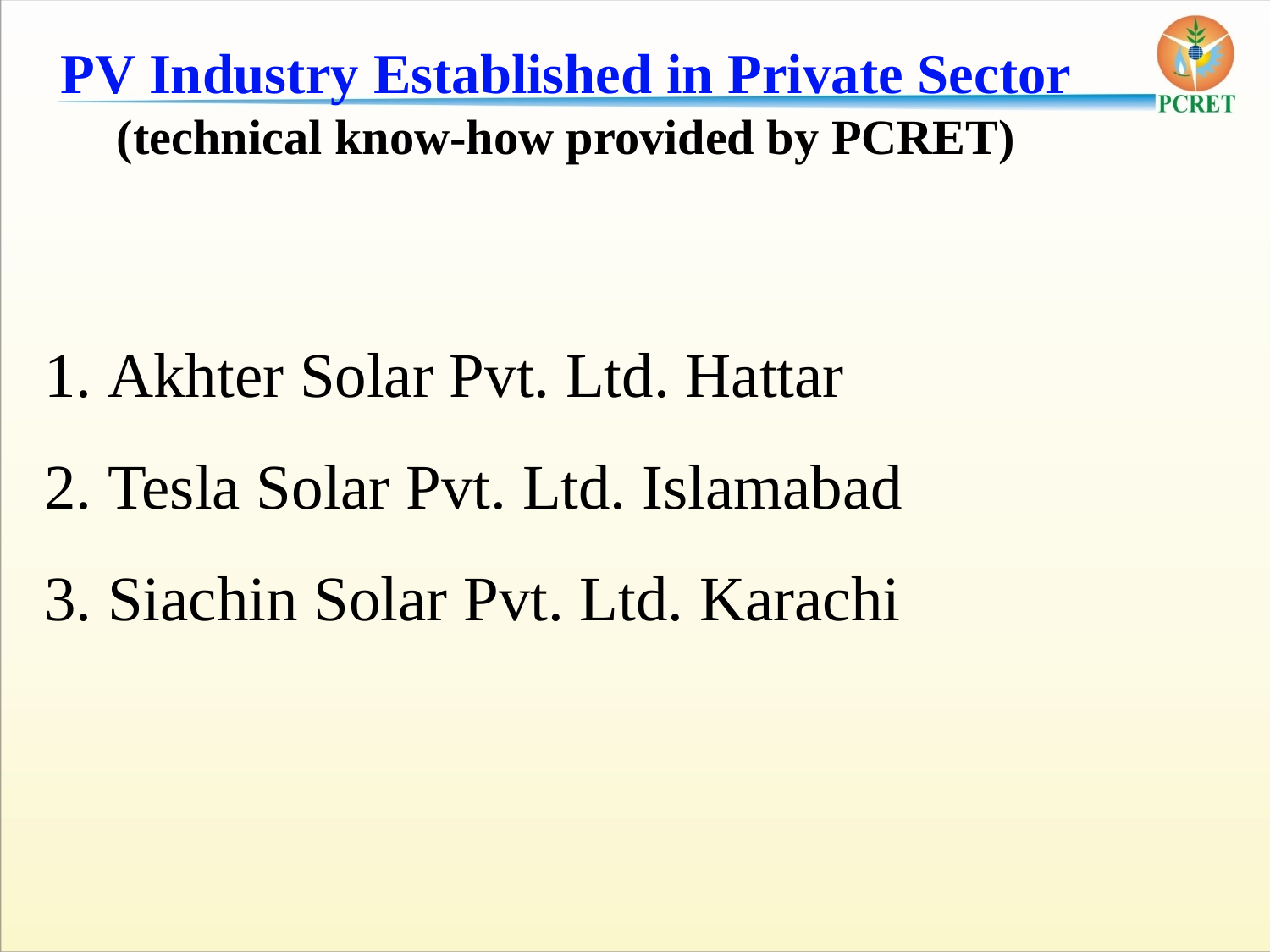

PV Industry Established in Private Sector (technical know-how provided by PCRET)

Akhter Solar Pvt. Ltd. Hattar
Tesla Solar Pvt. Ltd. Islamabad
Siachin Solar Pvt. Ltd. Karachi